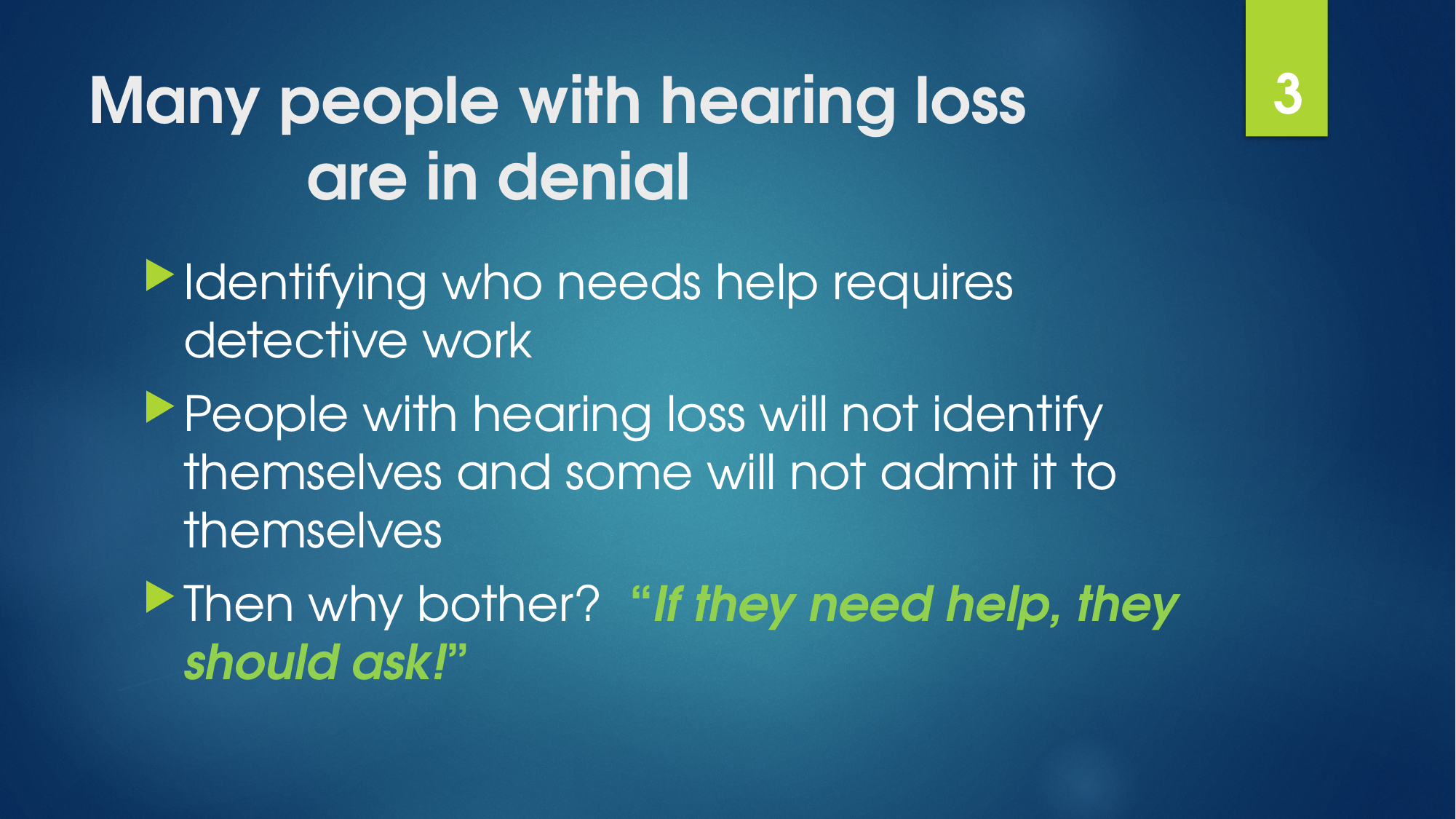

# Many people with hearing loss are in denial
3
Identifying who needs help requires detective work
People with hearing loss will not identify themselves and some will not admit it to themselves
Then why bother?  “If they need help, they should ask!”